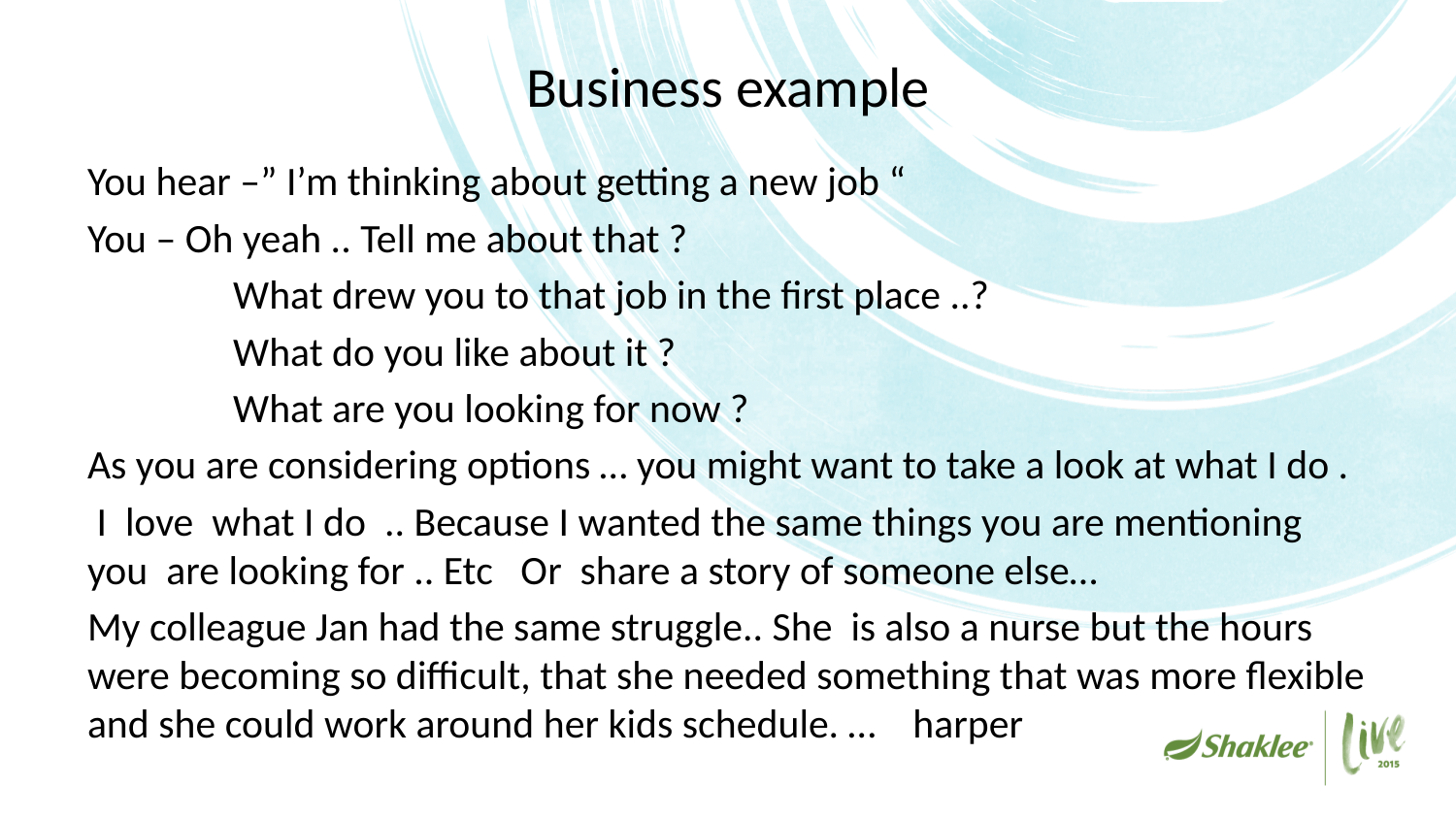

# Business example
You hear –” I’m thinking about getting a new job “
You – Oh yeah .. Tell me about that ?
	What drew you to that job in the first place ..?
	What do you like about it ?
	What are you looking for now ?
As you are considering options … you might want to take a look at what I do .
 I  love  what I do  .. Because I wanted the same things you are mentioning you  are looking for .. Etc   Or  share a story of someone else…
My colleague Jan had the same struggle.. She  is also a nurse but the hours were becoming so difficult, that she needed something that was more flexible and she could work around her kids schedule. …    harper